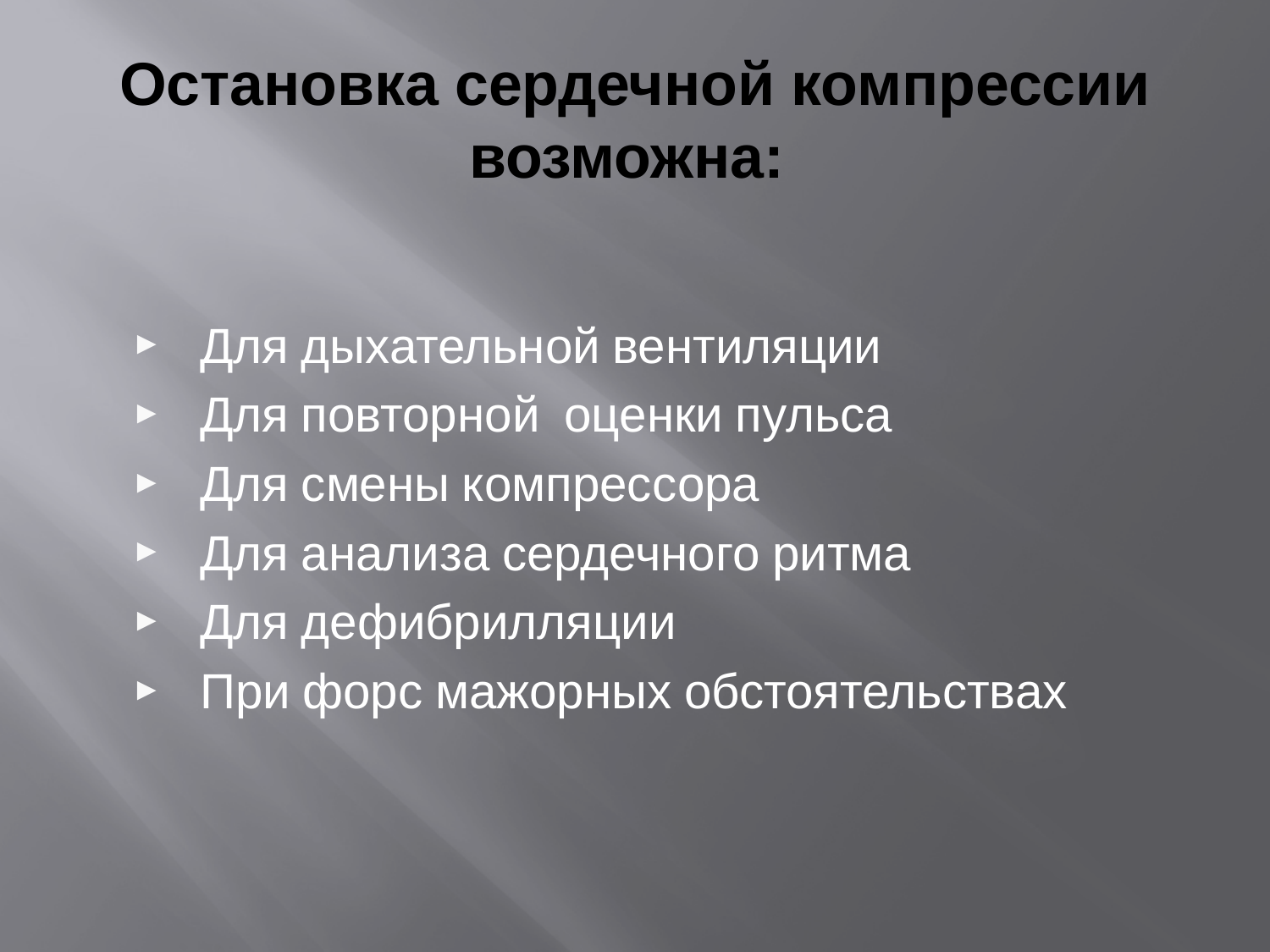

# Остановка сердечной компрессии возможна:
 Для дыхательной вентиляции
 Для повторной  оценки пульса
 Для смены компрессора
 Для анализа сердечного ритма
 Для дефибрилляции
 При форс мажорных обстоятельствах